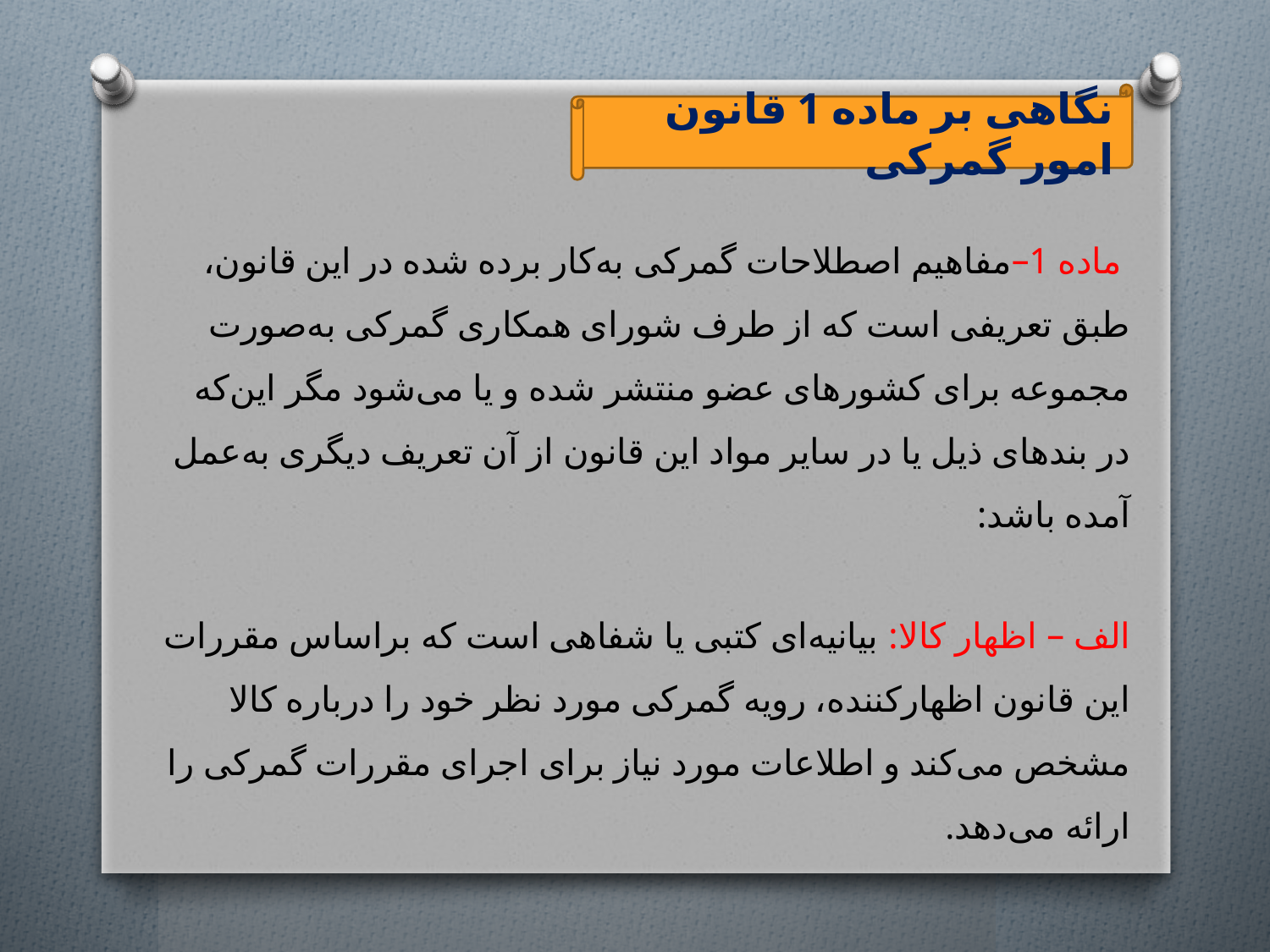

نگاهی بر ماده 1 قانون امور گمرکی
 ماده 1–مفاهیم اصطلاحات گمرکی به‌کار برده شده در این قانون، طبق تعریفی است که از طرف شورای همکاری گمرکی به‌صورت مجموعه برای کشورهای عضو منتشر شده و یا می‌شود مگر این‌که در بندهای ذیل یا در سایر مواد این قانون از آن تعریف دیگری به‌عمل آمده باشد:
الف – اظهار کالا: بیانیه‌ای کتبی یا شفاهی است که براساس مقررات این قانون اظهارکننده، رویه گمرکی مورد نظر خود را درباره کالا مشخص می‌کند و اطلاعات مورد نیاز برای اجرای مقررات گمرکی را ارائه می‌دهد.